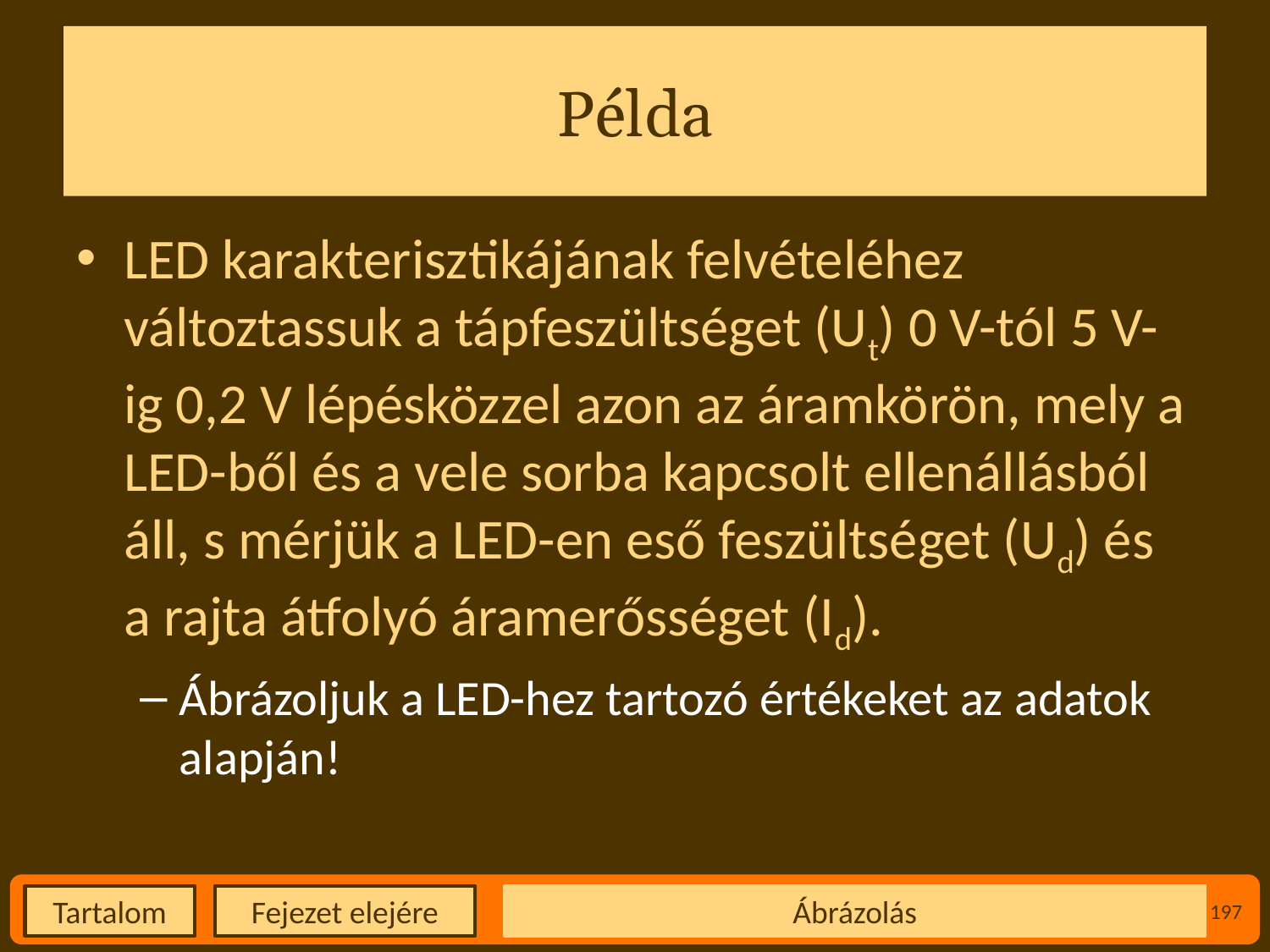

# Példa
LED karakterisztikájának felvételéhez változtassuk a tápfeszültséget (Ut) 0 V-tól 5 V-ig 0,2 V lépésközzel azon az áramkörön, mely a LED-ből és a vele sorba kapcsolt ellenállásból áll, s mérjük a LED-en eső feszültséget (Ud) és a rajta átfolyó áramerősséget (Id).
Ábrázoljuk a LED-hez tartozó értékeket az adatok alapján!
Ábrázolás
197
Fejezet elejére